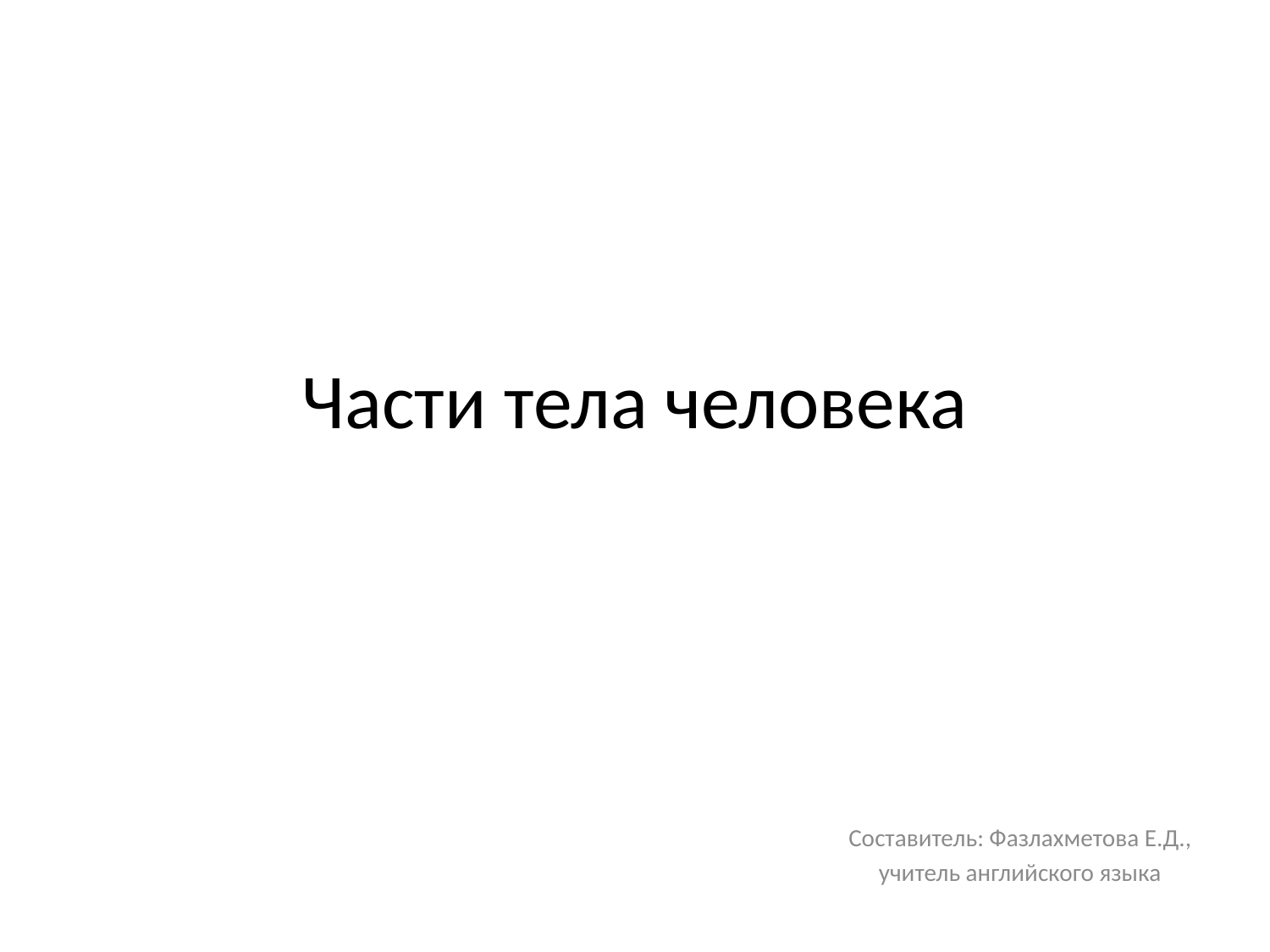

# Части тела человека
Составитель: Фазлахметова Е.Д.,
учитель английского языка